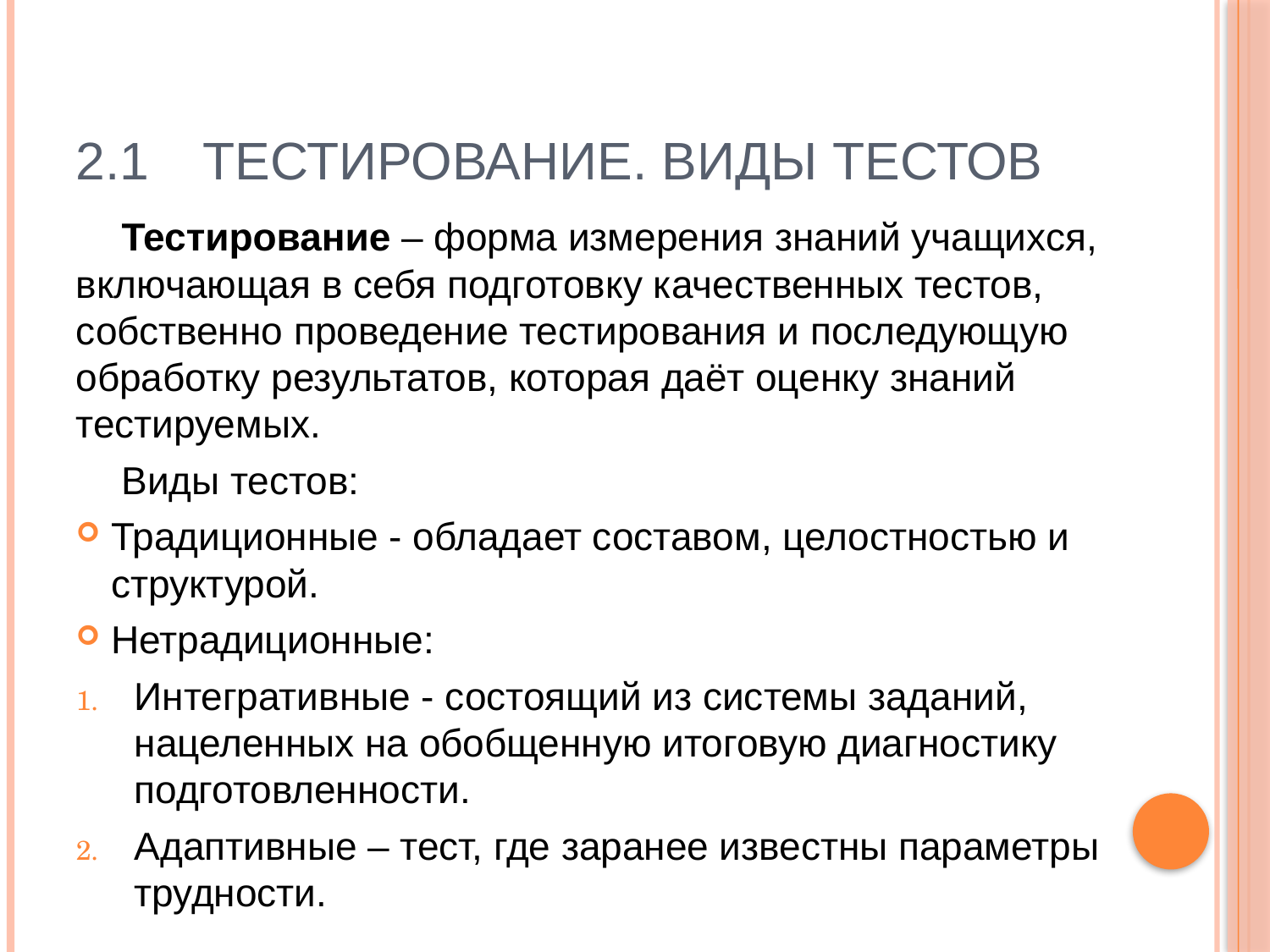

# 2.1	Тестирование. Виды тестов
Тестирование – форма измерения знаний учащихся, включающая в себя подготовку качественных тестов, собственно проведение тестирования и последующую обработку результатов, которая даёт оценку знаний тестируемых.
Виды тестов:
Традиционные - обладает составом, целостностью и структурой.
Нетрадиционные:
Интегративные - состоящий из системы заданий,  нацеленных на обобщенную итоговую диагностику подготовленности.
Адаптивные – тест, где заранее известны параметры трудности.